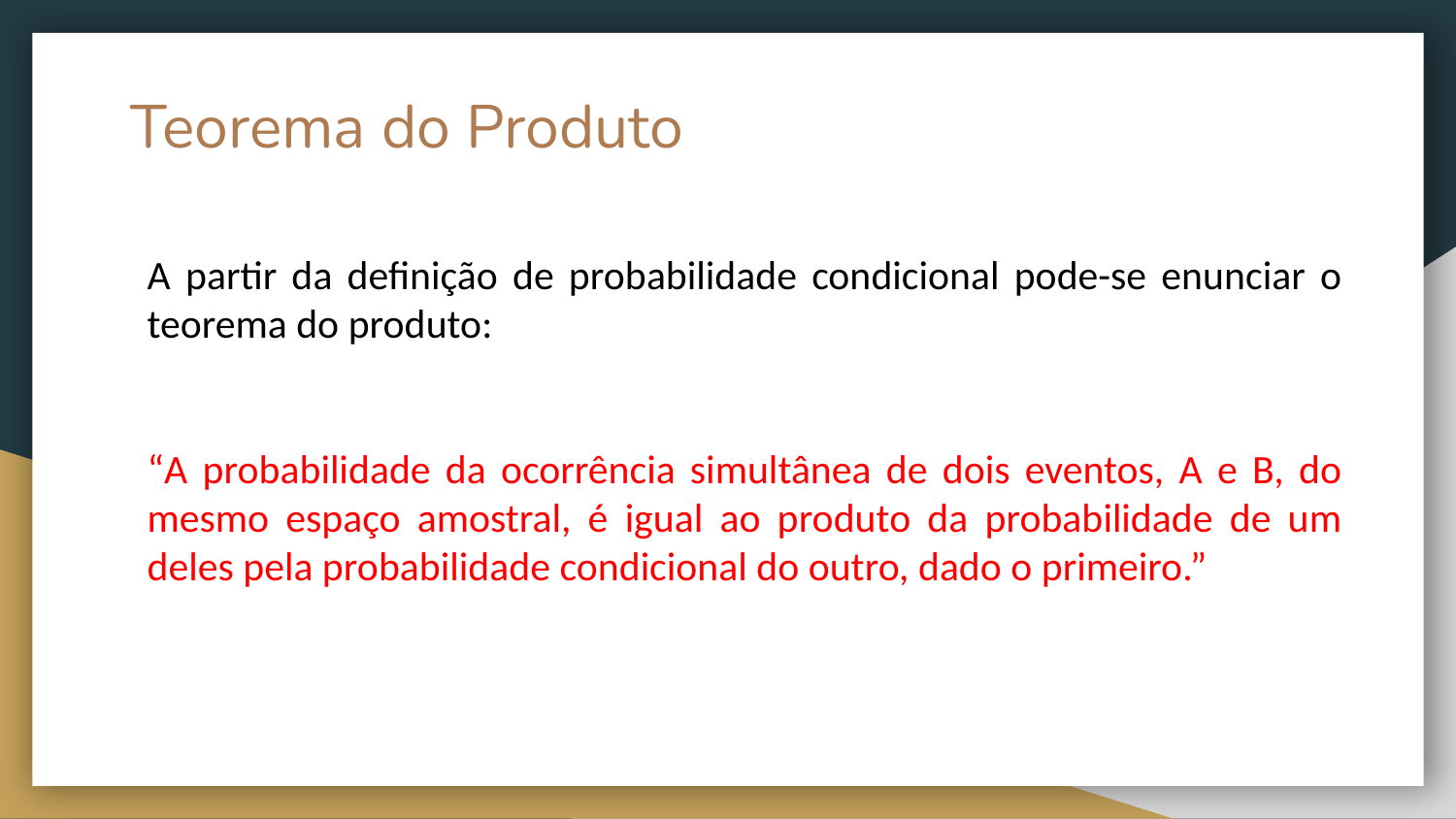

# Teorema do Produto
A partir da definição de probabilidade condicional pode-se enunciar o teorema do produto:

“A probabilidade da ocorrência simultânea de dois eventos, A e B, do mesmo espaço amostral, é igual ao produto da probabilidade de um deles pela probabilidade condicional do outro, dado o primeiro.”